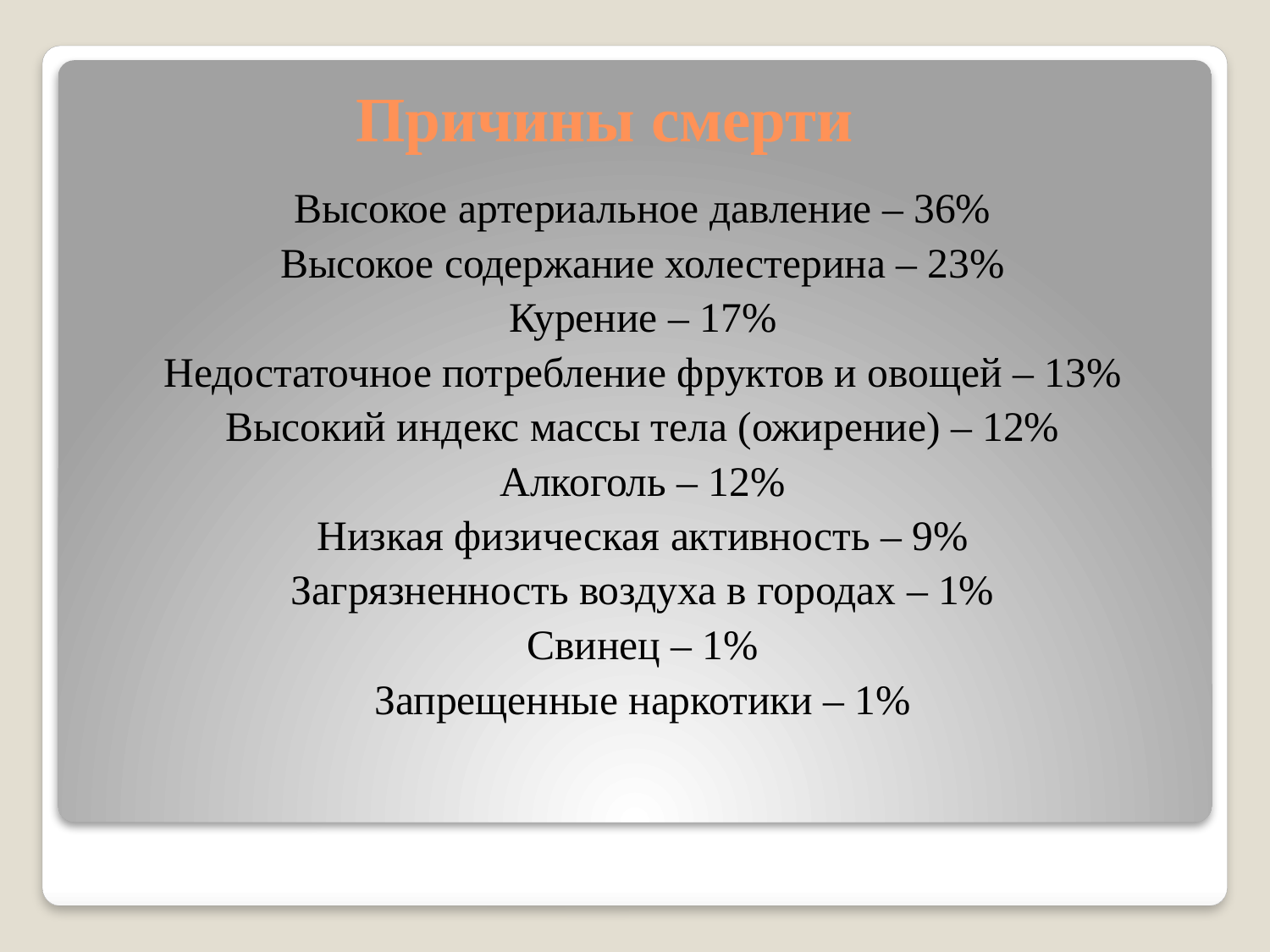

# Причины смерти
Высокое артериальное давление – 36%
Высокое содержание холестерина – 23%
Курение – 17%
Недостаточное потребление фруктов и овощей – 13%
Высокий индекс массы тела (ожирение) – 12%
Алкоголь – 12%
Низкая физическая активность – 9%
Загрязненность воздуха в городах – 1%
Свинец – 1%
Запрещенные наркотики – 1%